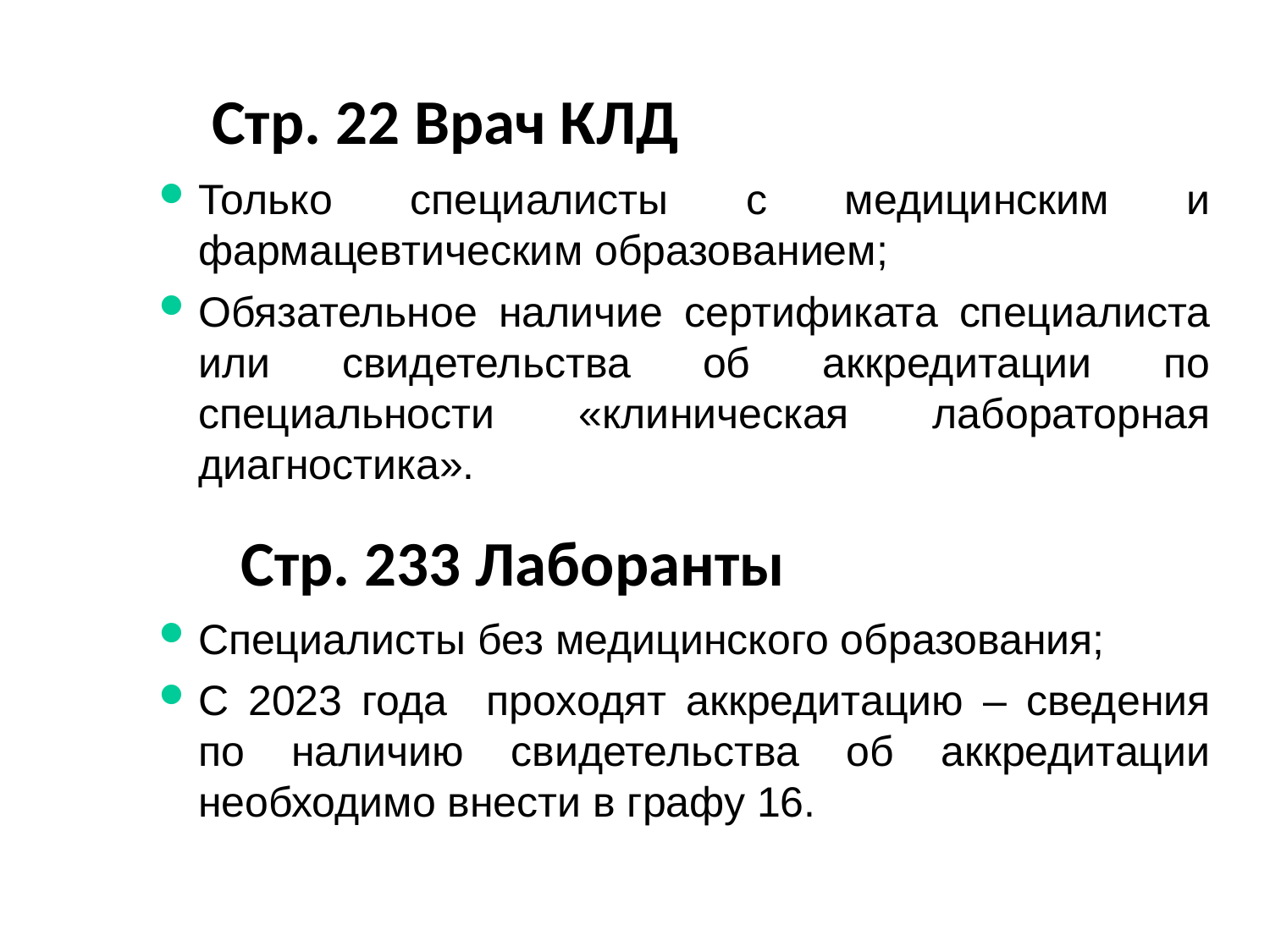

# Стр. 22 Врач КЛД
Только специалисты с медицинским и фармацевтическим образованием;
Обязательное наличие сертификата специалиста или свидетельства об аккредитации по специальности «клиническая лабораторная диагностика».

Стр. 233 Лаборанты
Специалисты без медицинского образования;
С 2023 года  проходят аккредитацию – сведения по наличию свидетельства об аккредитации необходимо внести в графу 16.